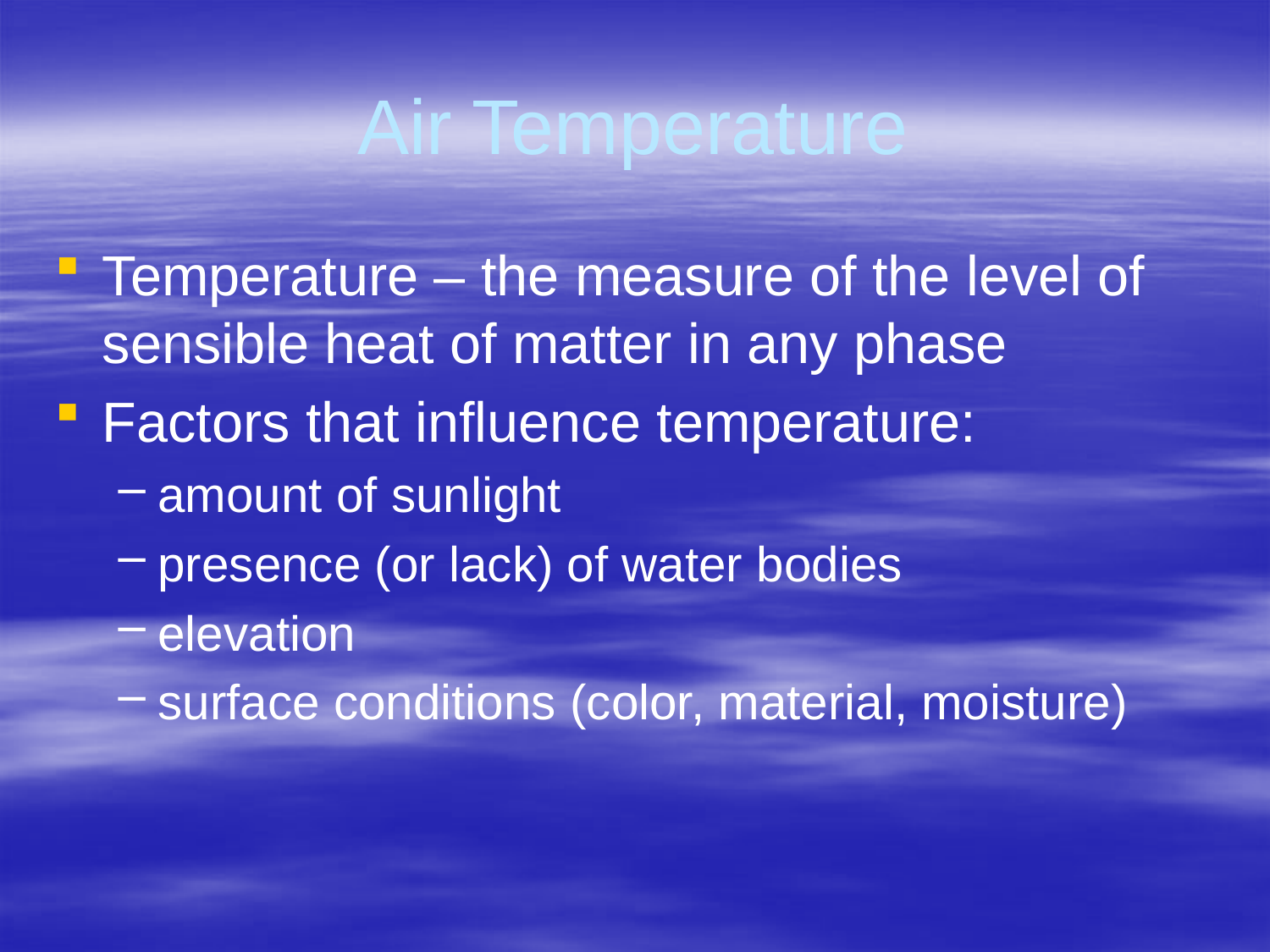

# Air Temperature
Temperature – the measure of the level of sensible heat of matter in any phase
Factors that influence temperature:
amount of sunlight
presence (or lack) of water bodies
elevation
surface conditions (color, material, moisture)